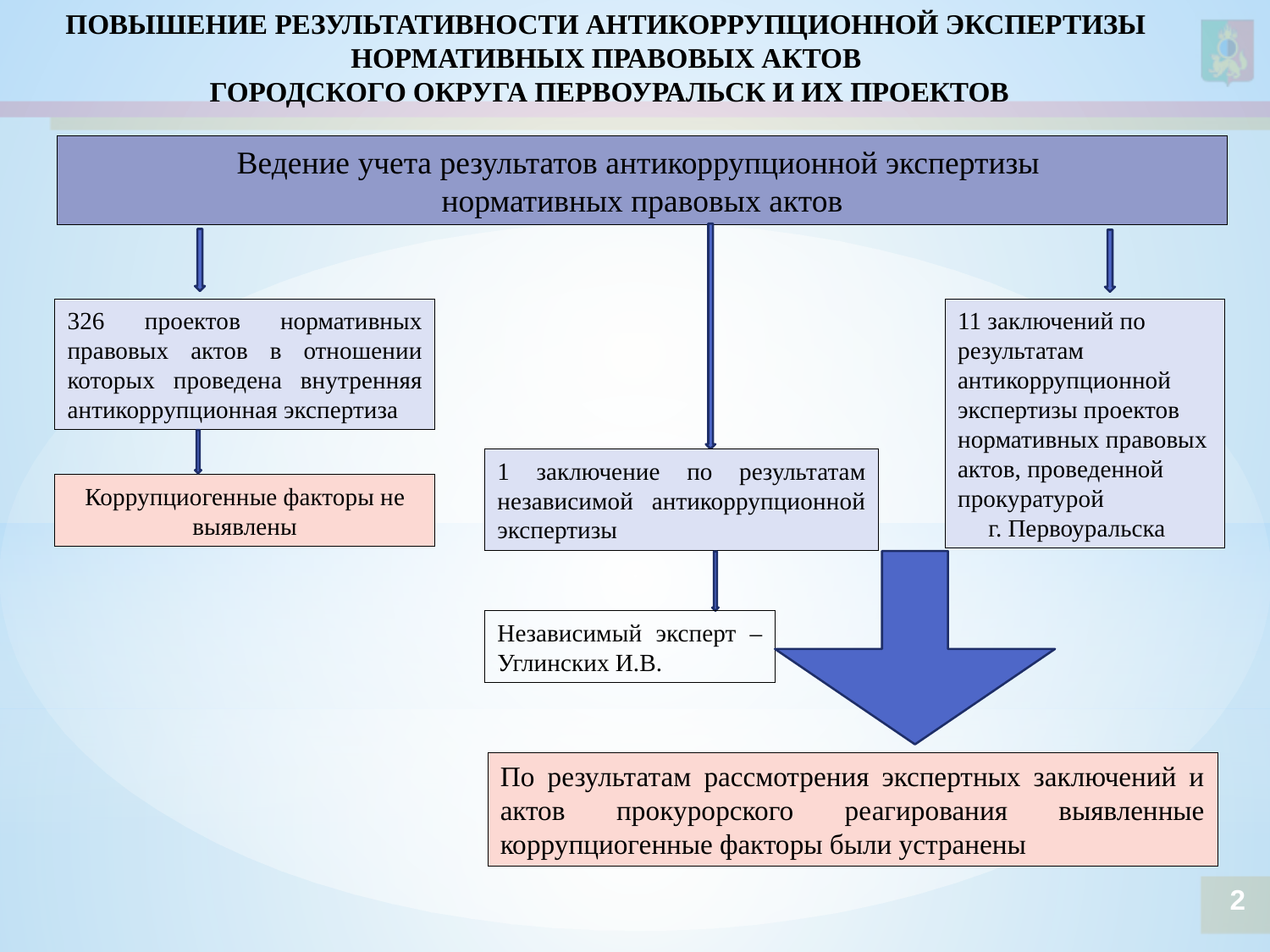

Повышение результативности антикоррупционной экспертизы нормативных правовых актов
 городского округа первоуральск и их проектов

Ведение учета результатов антикоррупционной экспертизы
нормативных правовых актов

326 проектов нормативных правовых актов в отношении которых проведена внутренняя антикоррупционная экспертиза
11 заключений по результатам антикоррупционной экспертизы проектов нормативных правовых актов, проведенной прокуратурой                       г. Первоуральска

1 заключение по результатам независимой антикоррупционной экспертизы
Коррупциогенные факторы не выявлены

Независимый эксперт – Углинских И.В.
По результатам рассмотрения экспертных заключений и актов прокурорского реагирования выявленные коррупциогенные факторы были устранены
2